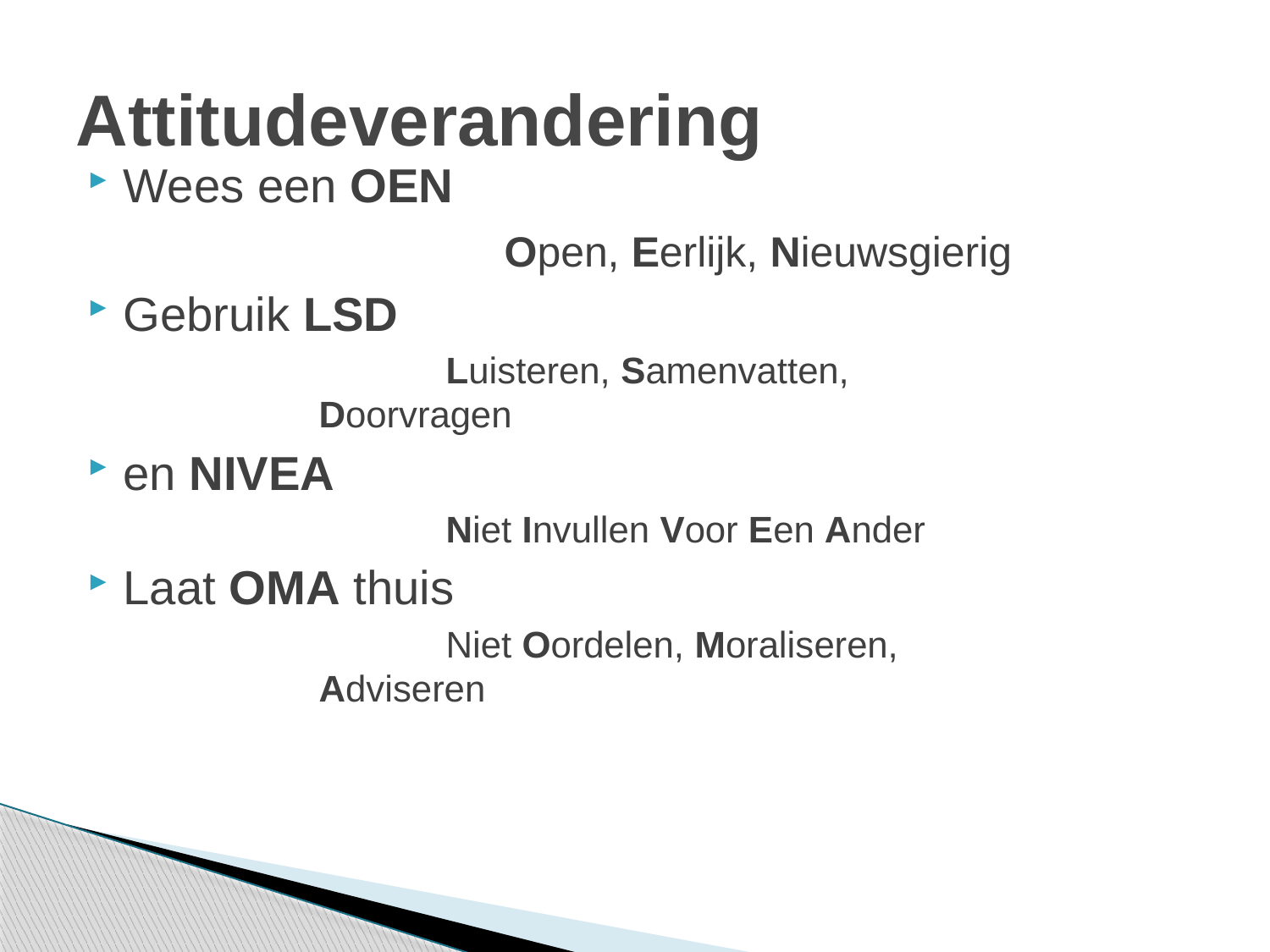

# Attitudeverandering
Wees een OEN
				Open, Eerlijk, Nieuwsgierig
Gebruik LSD
			Luisteren, Samenvatten, 			Doorvragen
en NIVEA
			Niet Invullen Voor Een Ander
Laat OMA thuis
			Niet Oordelen, Moraliseren, 			Adviseren